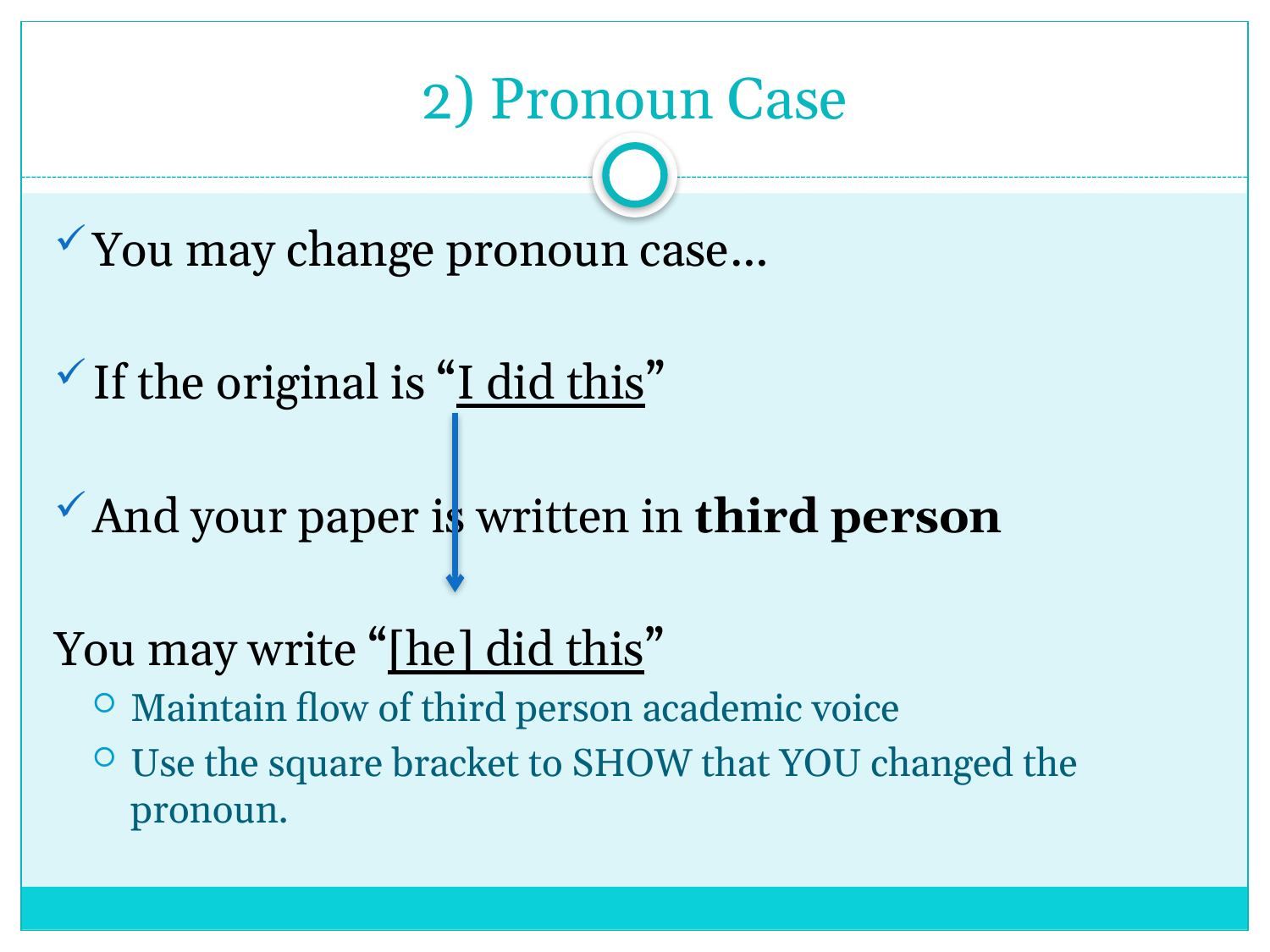

# 2) Pronoun Case
You may change pronoun case…

If the original is “I did this”

And your paper is written in third person

You may write “[he] did this”
Maintain flow of third person academic voice
Use the square bracket to SHOW that YOU changed the pronoun.